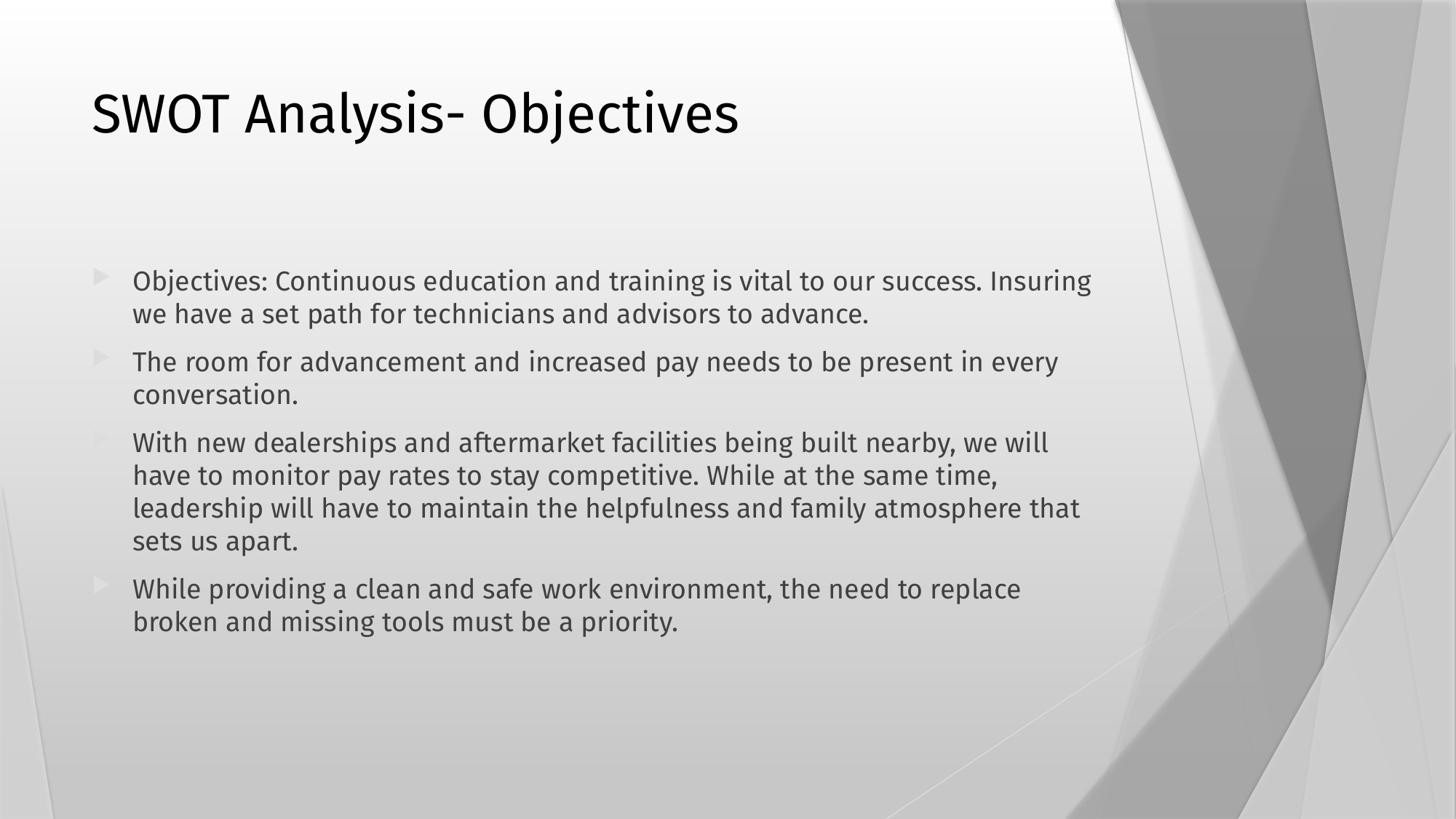

# SWOT Analysis- Objectives
Objectives: Continuous education and training is vital to our success. Insuring we have a set path for technicians and advisors to advance.
The room for advancement and increased pay needs to be present in every conversation.
With new dealerships and aftermarket facilities being built nearby, we will have to monitor pay rates to stay competitive. While at the same time, leadership will have to maintain the helpfulness and family atmosphere that sets us apart.
While providing a clean and safe work environment, the need to replace broken and missing tools must be a priority.